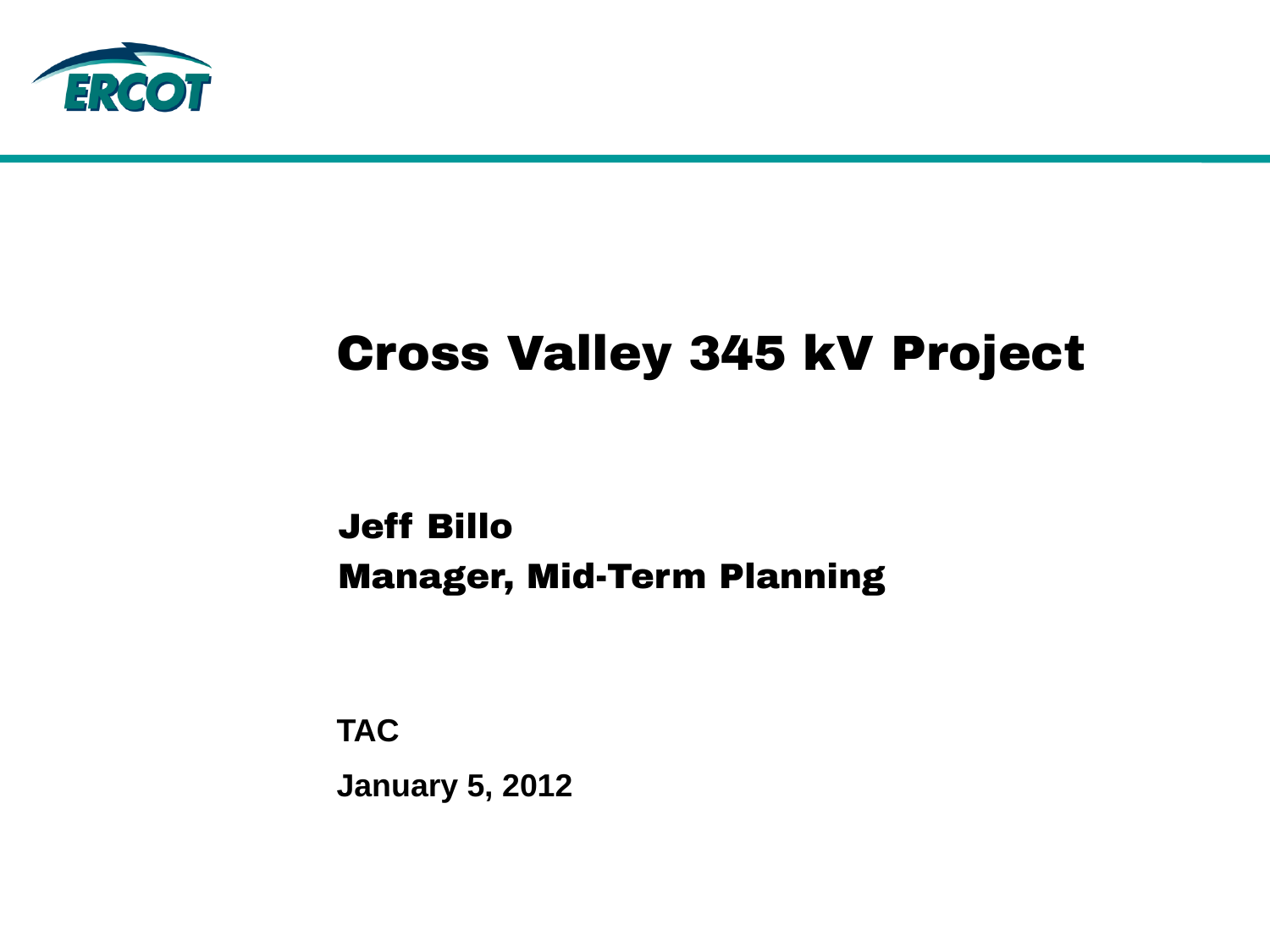

# Cross Valley 345 kV Project
Jeff Billo
Manager, Mid-Term Planning
TAC
January 5, 2012